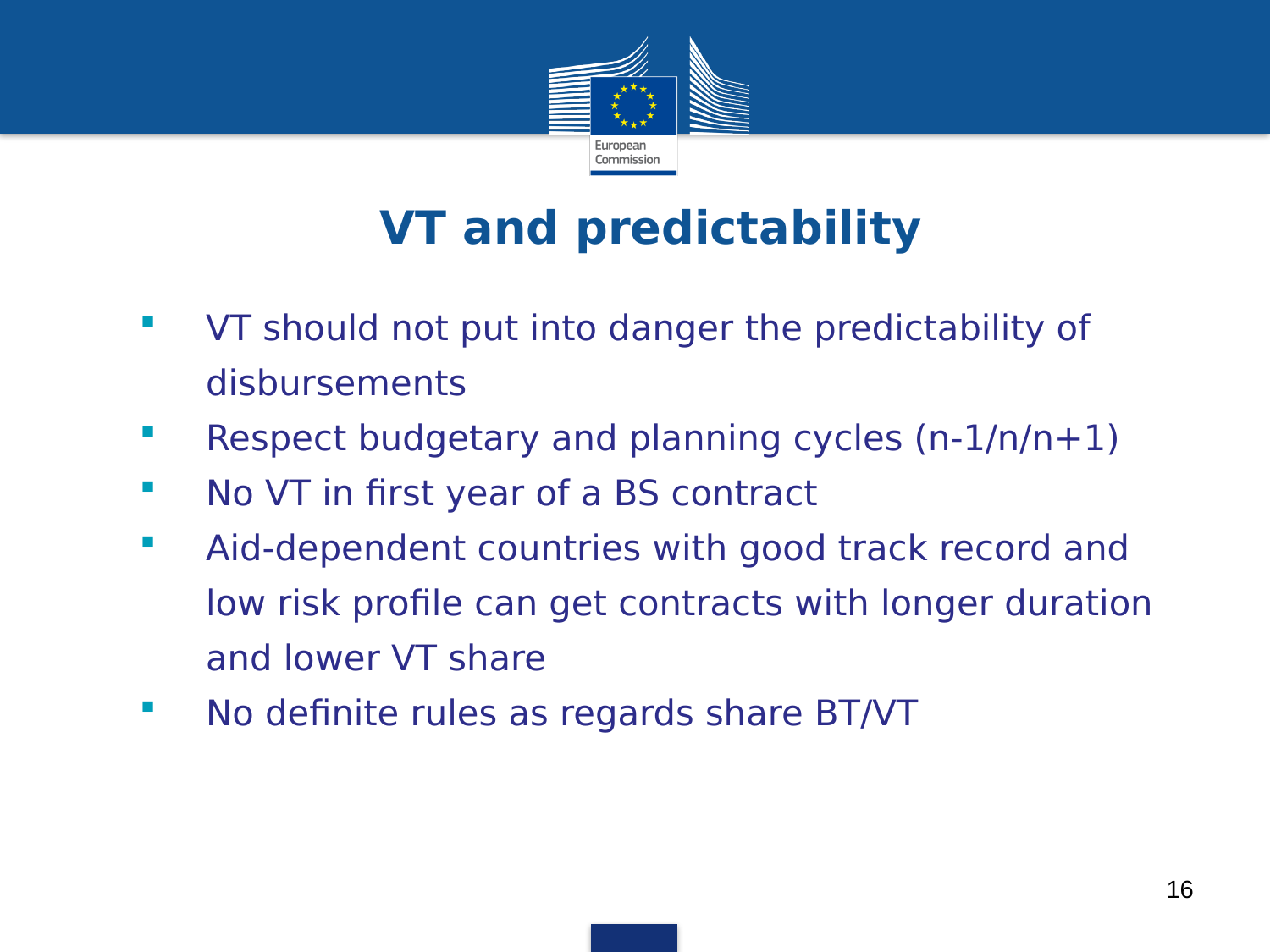

# VT and predictability
VT should not put into danger the predictability of disbursements
Respect budgetary and planning cycles (n-1/n/n+1)
No VT in first year of a BS contract
Aid-dependent countries with good track record and low risk profile can get contracts with longer duration and lower VT share
No definite rules as regards share BT/VT

16